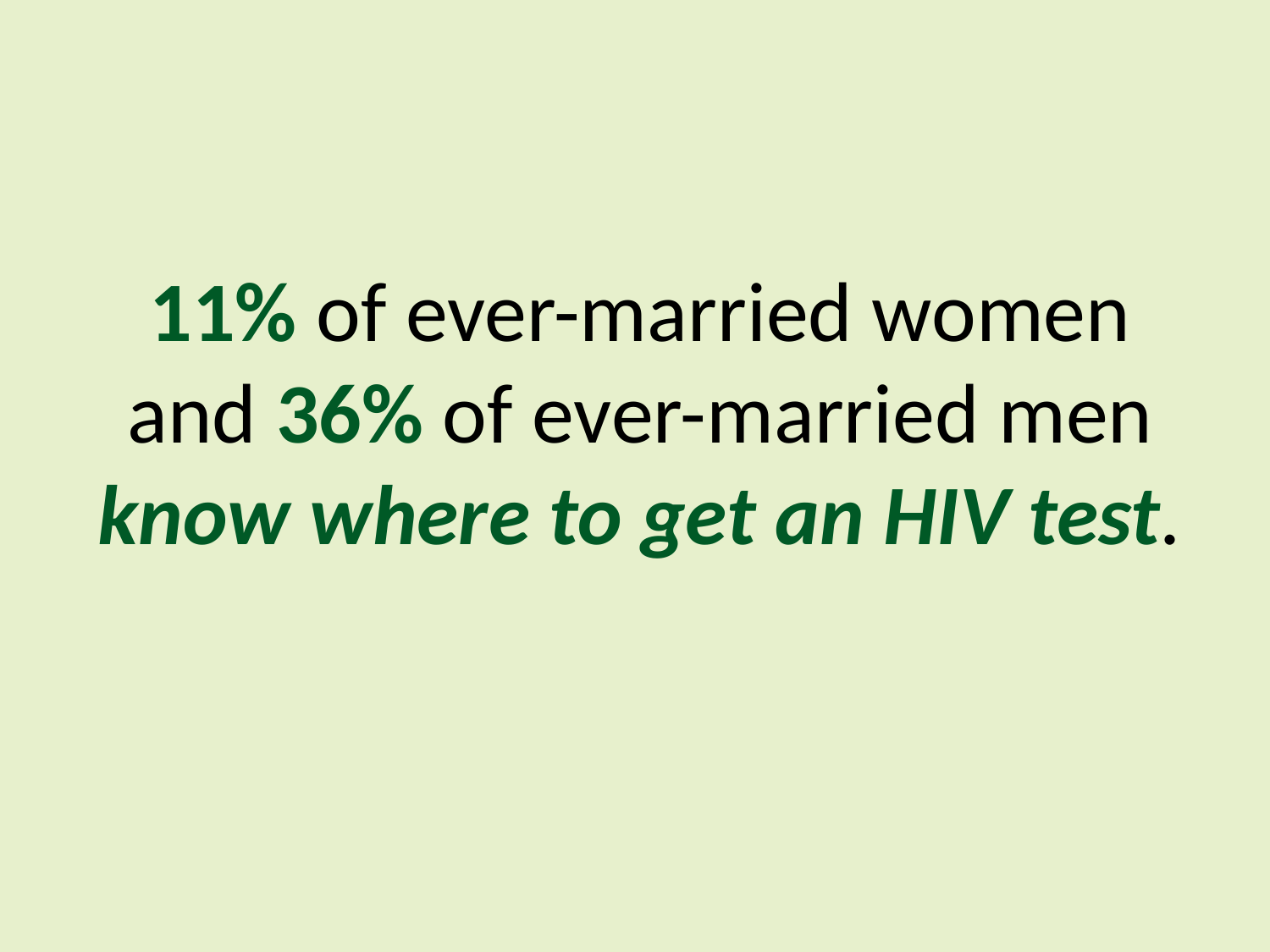

# 11% of ever-married women and 36% of ever-married men know where to get an HIV test.